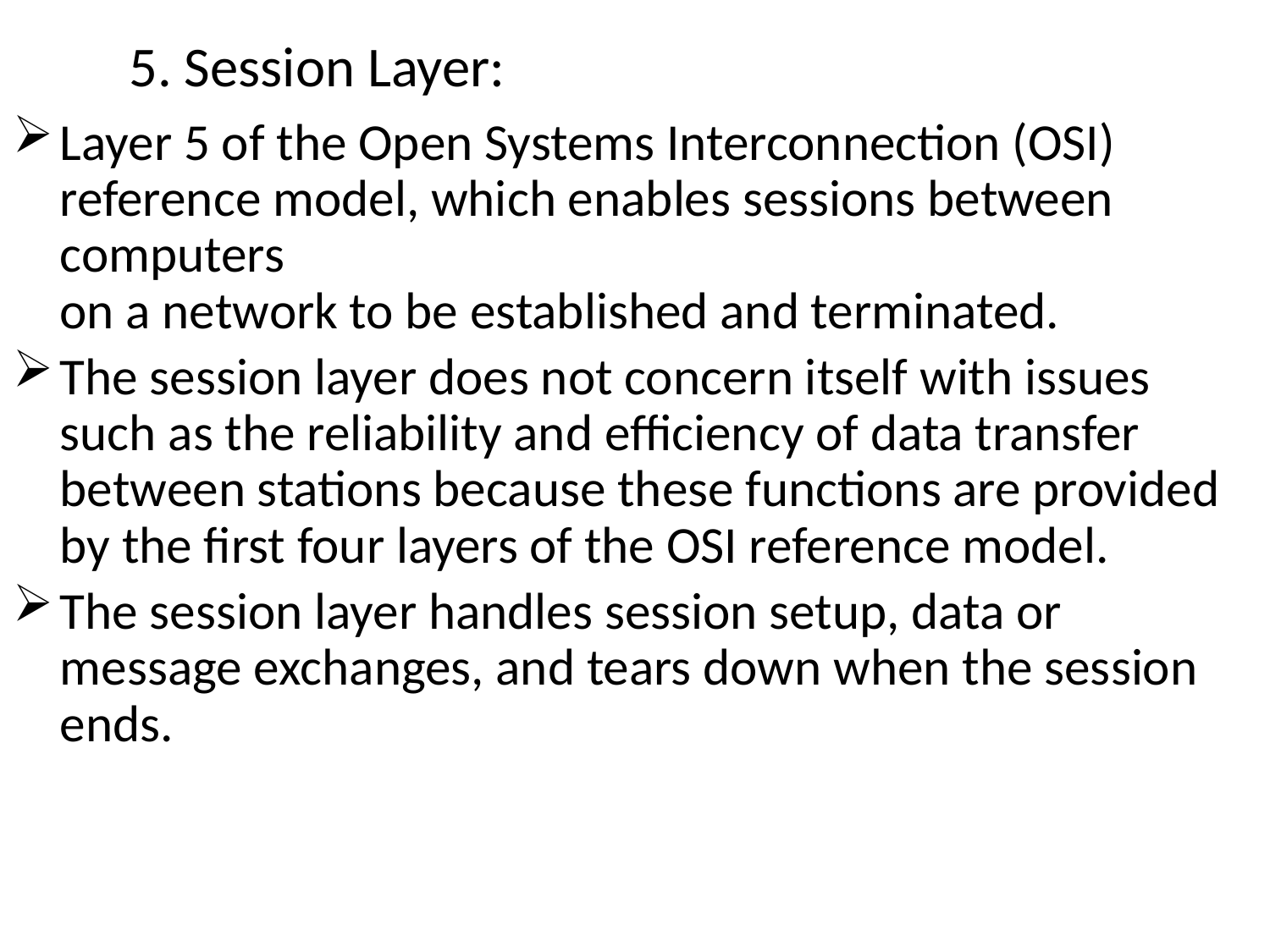

# 5. Session Layer:
Layer 5 of the Open Systems Interconnection (OSI) reference model, which enables sessions between computers
on a network to be established and terminated.
The session layer does not concern itself with issues such as the reliability and efficiency of data transfer between stations because these functions are provided by the first four layers of the OSI reference model.
The session layer handles session setup, data or message exchanges, and tears down when the session ends.